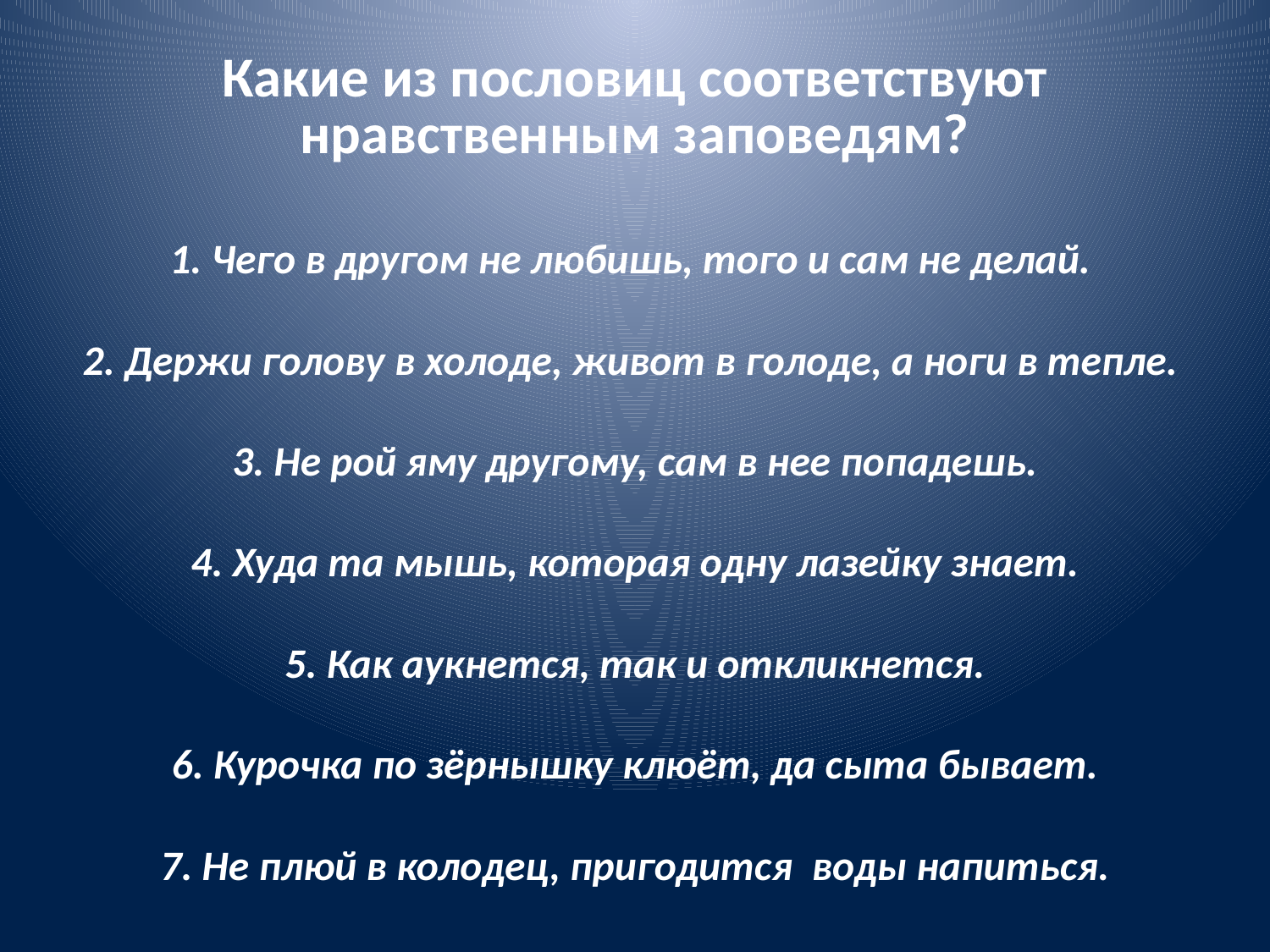

# Какие из пословиц соответствуют нравственным заповедям?
1. Чего в другом не любишь, того и сам не делай.

2. Держи голову в холоде, живот в голоде, а ноги в тепле.

3. Не рой яму другому, сам в нее попадешь.

4. Худа та мышь, которая одну лазейку знает.

5. Как аукнется, так и откликнется.

6. Курочка по зёрнышку клюёт, да сыта бывает.

7. Не плюй в колодец, пригодится  воды напиться.